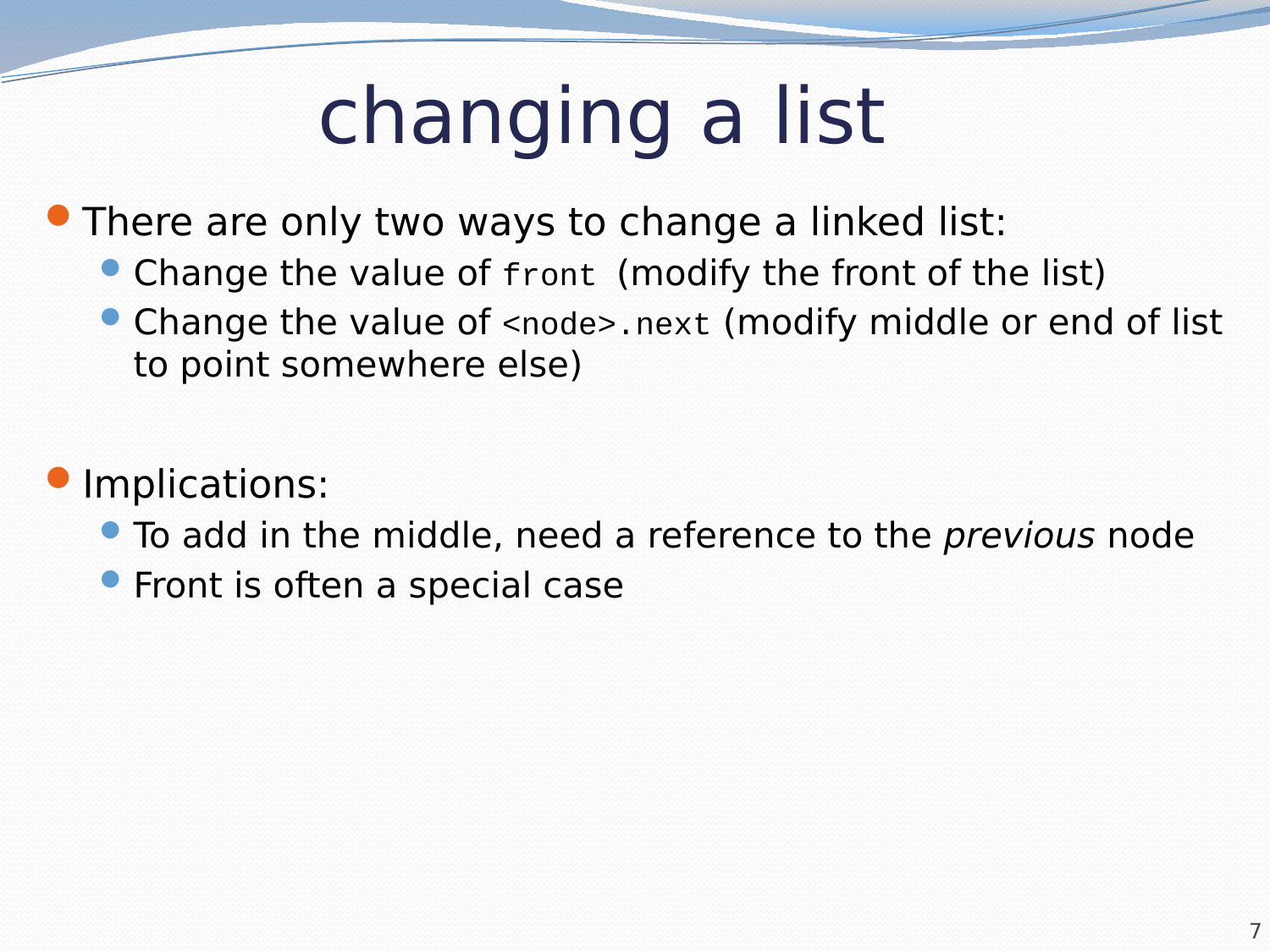

# changing a list
There are only two ways to change a linked list:
Change the value of front (modify the front of the list)
Change the value of <node>.next (modify middle or end of list to point somewhere else)

Implications:
To add in the middle, need a reference to the previous node
Front is often a special case